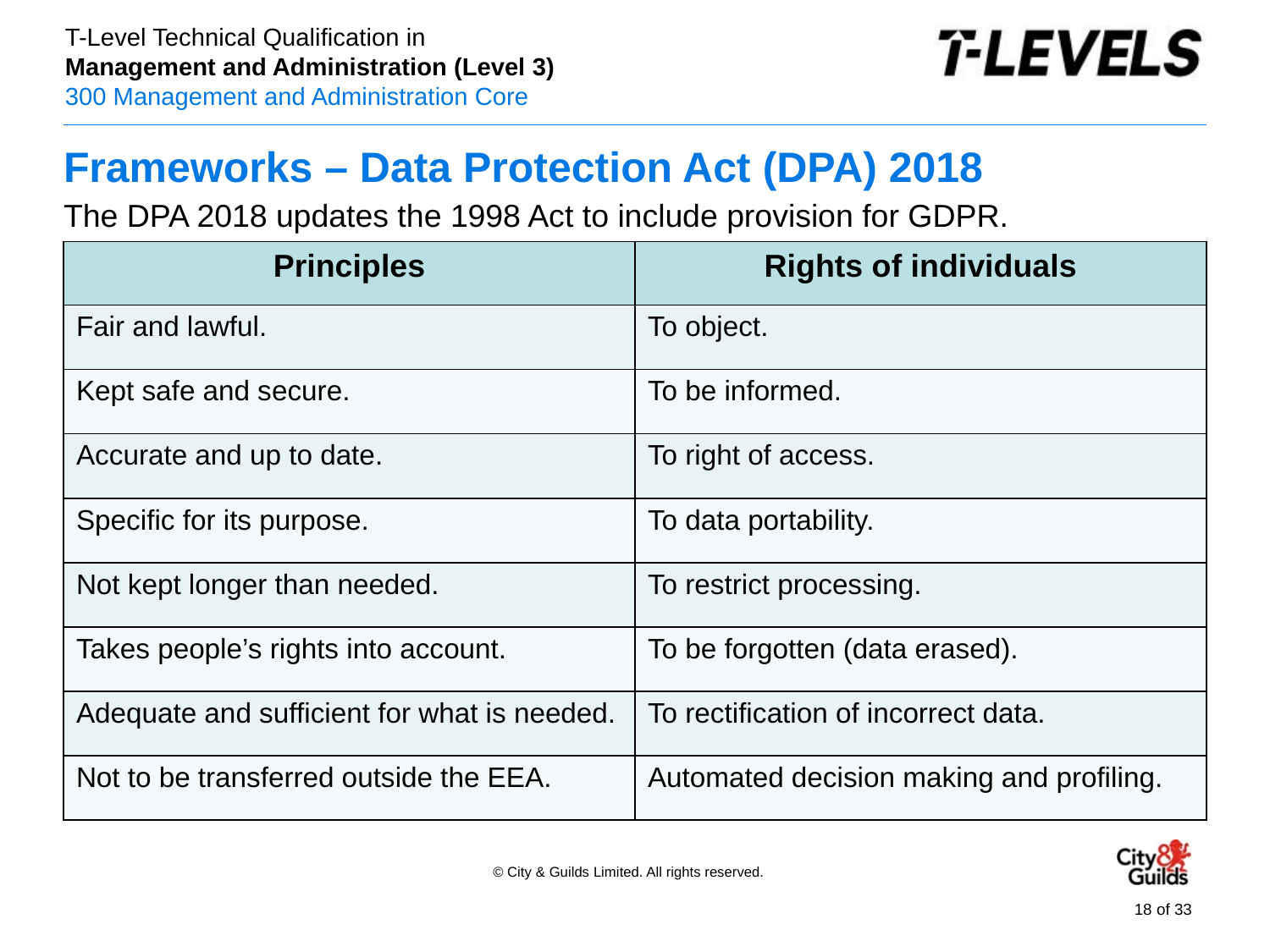

# Frameworks – Data Protection Act (DPA) 2018
The DPA 2018 updates the 1998 Act to include provision for GDPR.

| Principles | Rights of individuals |
| --- | --- |
| Fair and lawful. | To object. |
| Kept safe and secure. | To be informed. |
| Accurate and up to date. | To right of access. |
| Specific for its purpose. | To data portability. |
| Not kept longer than needed. | To restrict processing. |
| Takes people’s rights into account. | To be forgotten (data erased). |
| Adequate and sufficient for what is needed. | To rectification of incorrect data. |
| Not to be transferred outside the EEA. | Automated decision making and profiling. |